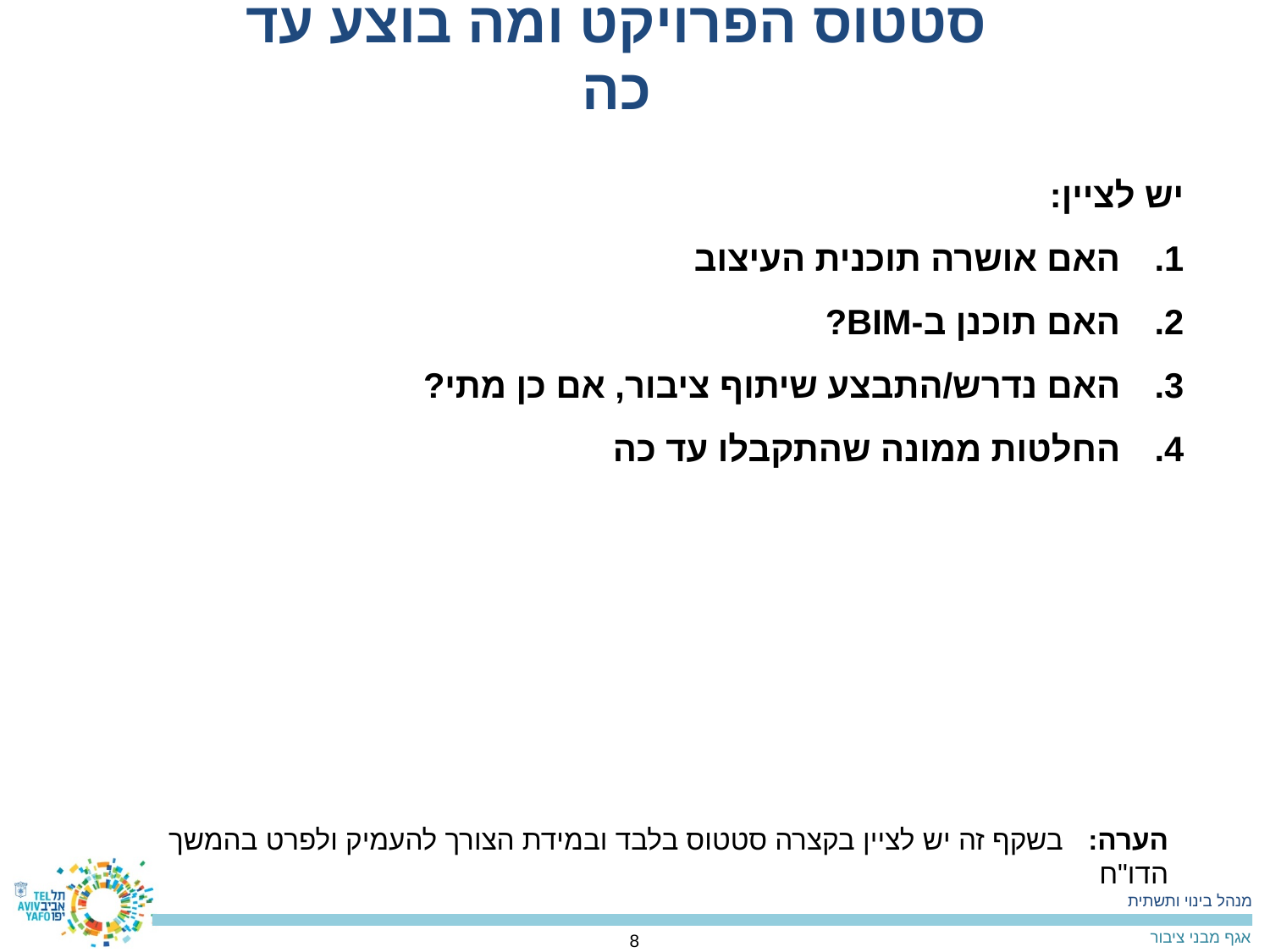

סטטוס הפרויקט ומה בוצע עד כה
יש לציין:
האם אושרה תוכנית העיצוב
האם תוכנן ב-BIM?
האם נדרש/התבצע שיתוף ציבור, אם כן מתי?
החלטות ממונה שהתקבלו עד כה
הערה:   בשקף זה יש לציין בקצרה סטטוס בלבד ובמידת הצורך להעמיק ולפרט בהמשך הדו"ח